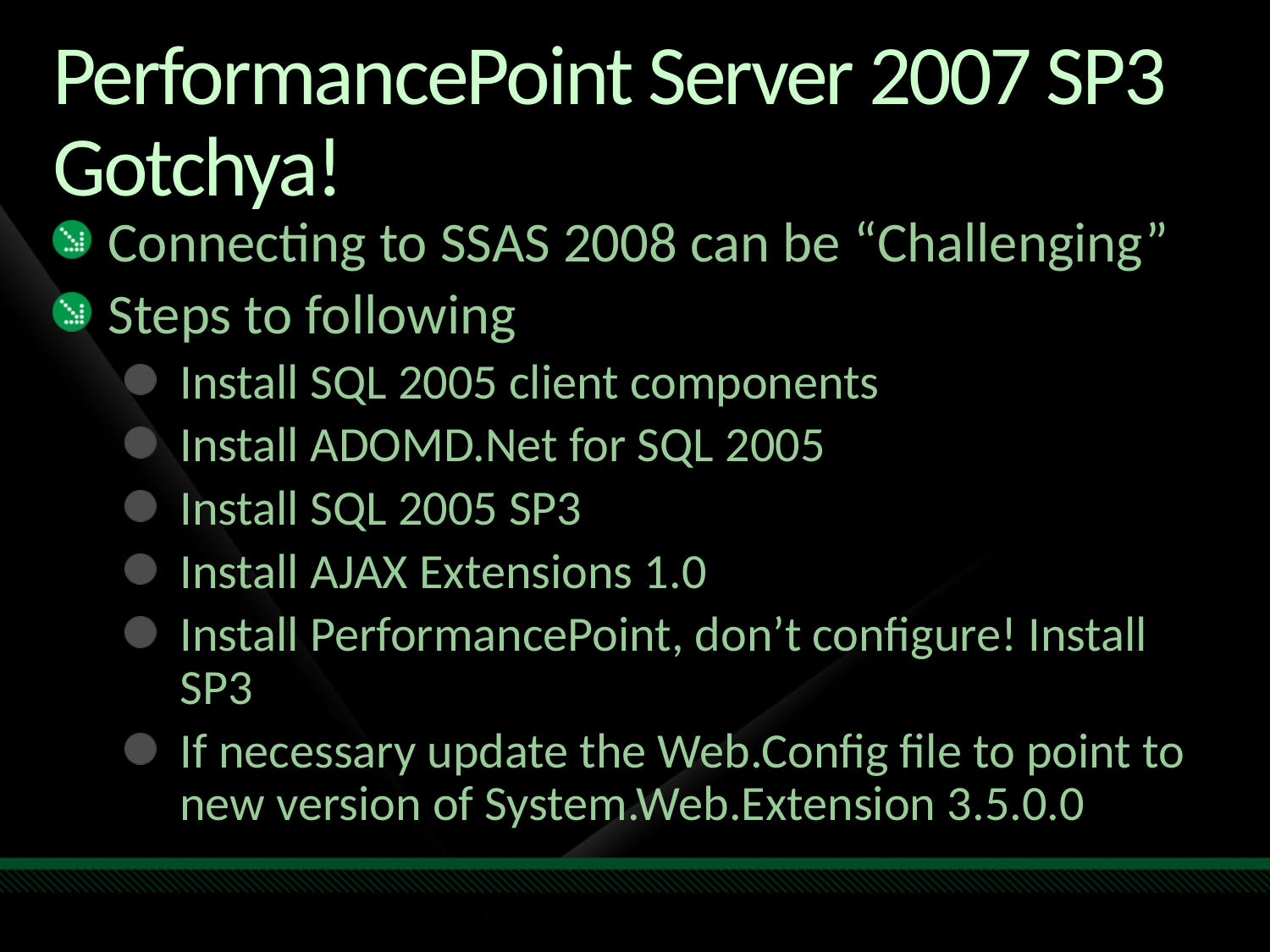

# PerformancePoint Server 2007 SP3 Gotchya!
Connecting to SSAS 2008 can be “Challenging”
Steps to following
Install SQL 2005 client components
Install ADOMD.Net for SQL 2005
Install SQL 2005 SP3
Install AJAX Extensions 1.0
Install PerformancePoint, don’t configure! Install SP3
If necessary update the Web.Config file to point to new version of System.Web.Extension 3.5.0.0